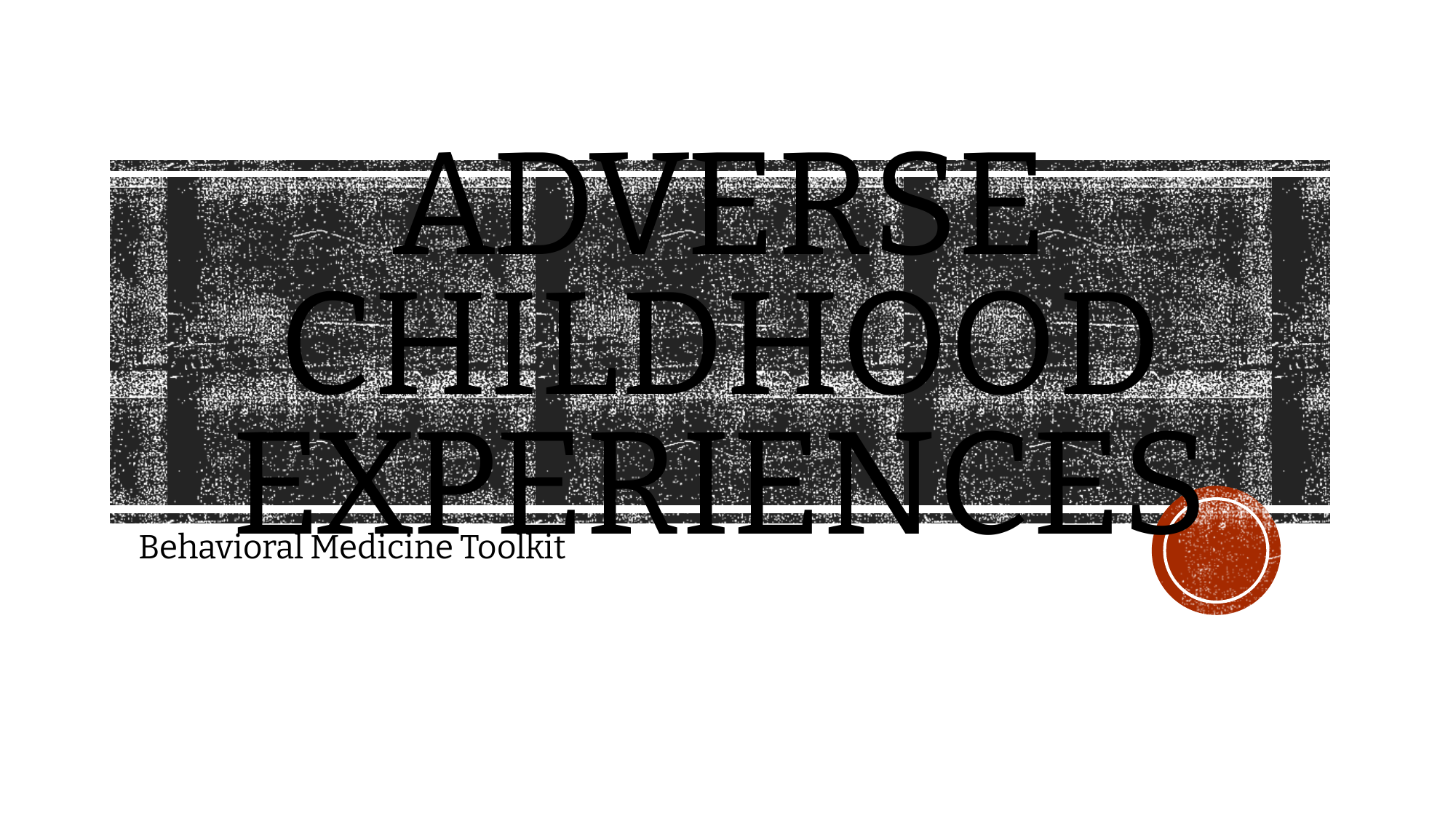

# Adverse childhood experiences
Behavioral Medicine Toolkit